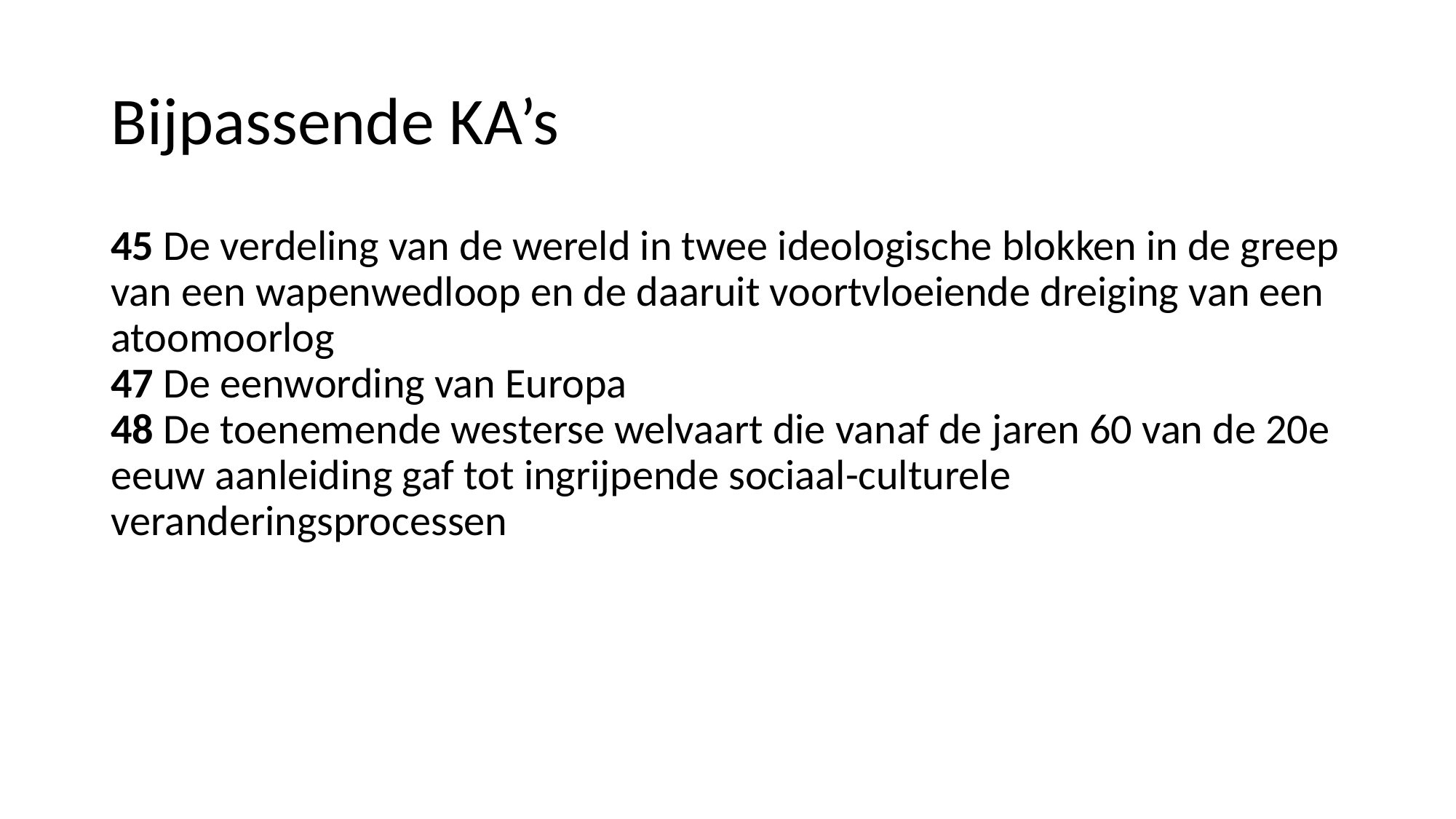

# Bijpassende KA’s
45 De verdeling van de wereld in twee ideologische blokken in de greep van een wapenwedloop en de daaruit voortvloeiende dreiging van een atoomoorlog
47 De eenwording van Europa
48 De toenemende westerse welvaart die vanaf de jaren 60 van de 20e eeuw aanleiding gaf tot ingrijpende sociaal-culturele veranderingsprocessen